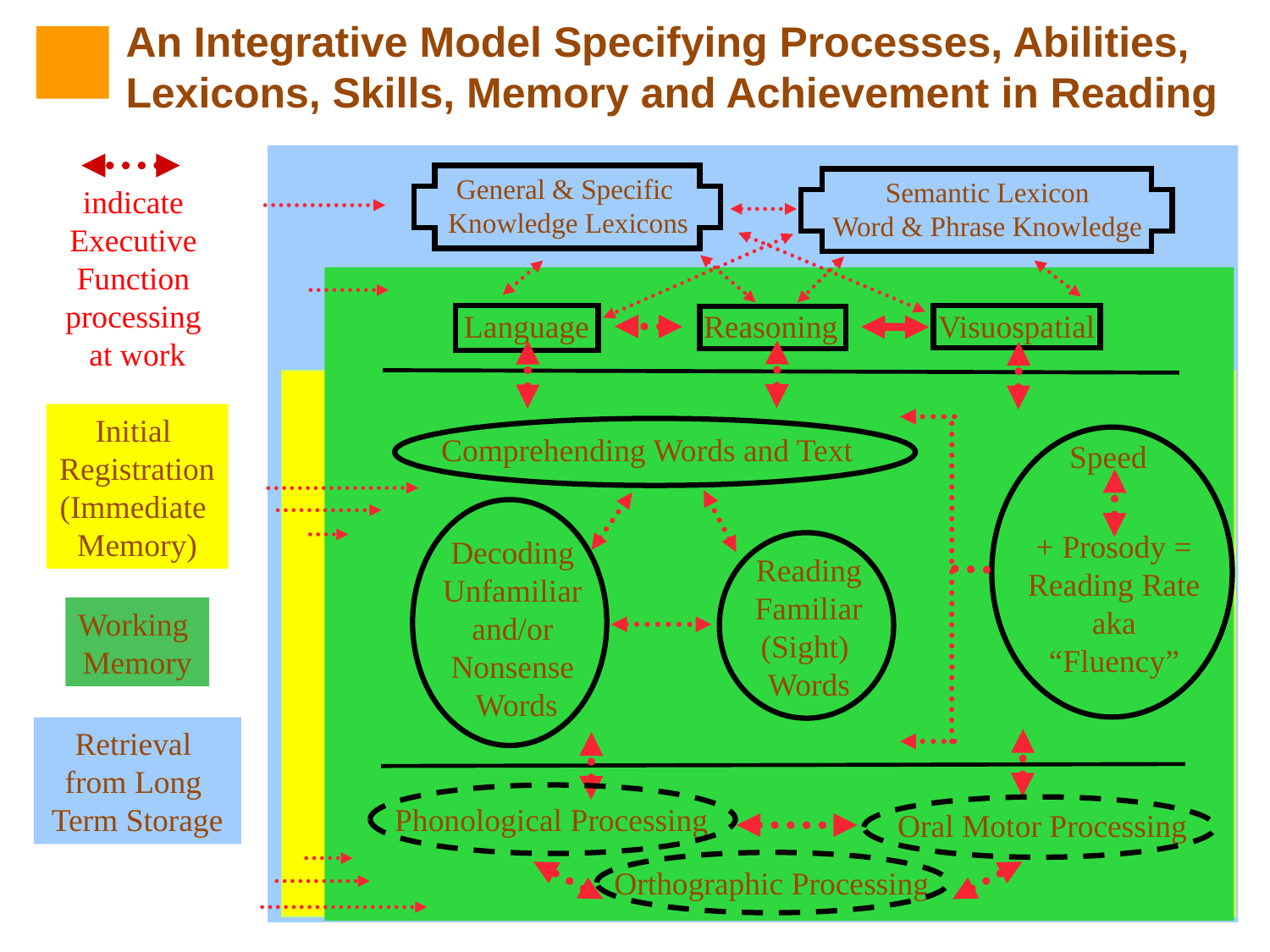

An Integrative Model Specifying Processes, Abilities, Lexicons, Skills, Memory and Achievement in Reading

indicate
Executive
Function
processing
at work

General & Specific
Knowledge Lexicons

Semantic Lexicon
Word & Phrase Knowledge

Visuospatial

Language

Reasoning

Initial
Registration
(Immediate
Memory)

Comprehending Words and Text

Speed
+ Prosody =
Reading Rate
aka
“Fluency”

Decoding
Unfamiliar
and/or
Nonsense
Words

Reading
 Familiar
(Sight)
Words
Working
Memory
Retrieval
from Long
Term Storage

Phonological Processing

Oral Motor Processing

Orthographic Processing
113